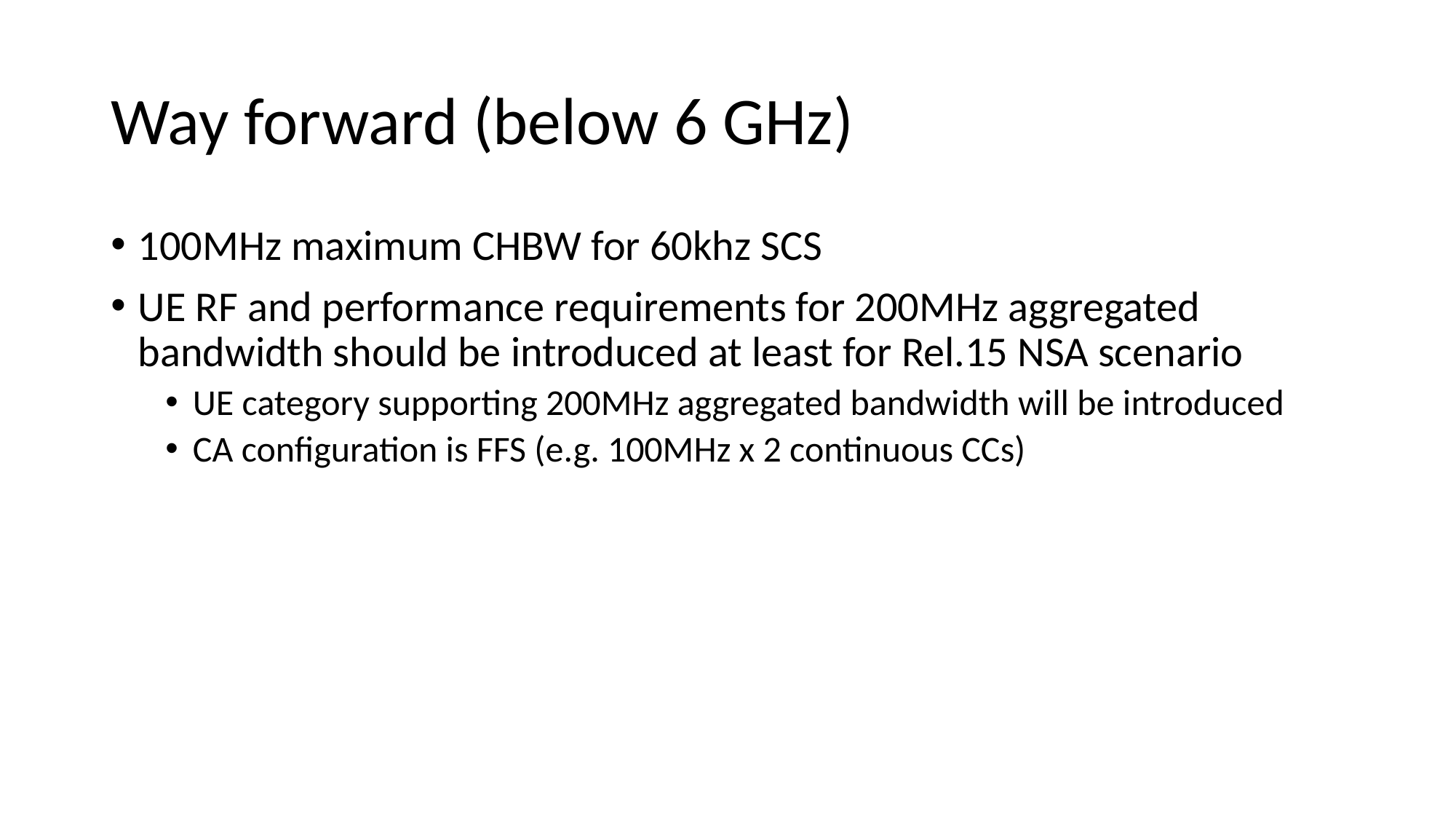

# Way forward (below 6 GHz)
100MHz maximum CHBW for 60khz SCS
UE RF and performance requirements for 200MHz aggregated bandwidth should be introduced at least for Rel.15 NSA scenario
UE category supporting 200MHz aggregated bandwidth will be introduced
CA configuration is FFS (e.g. 100MHz x 2 continuous CCs)